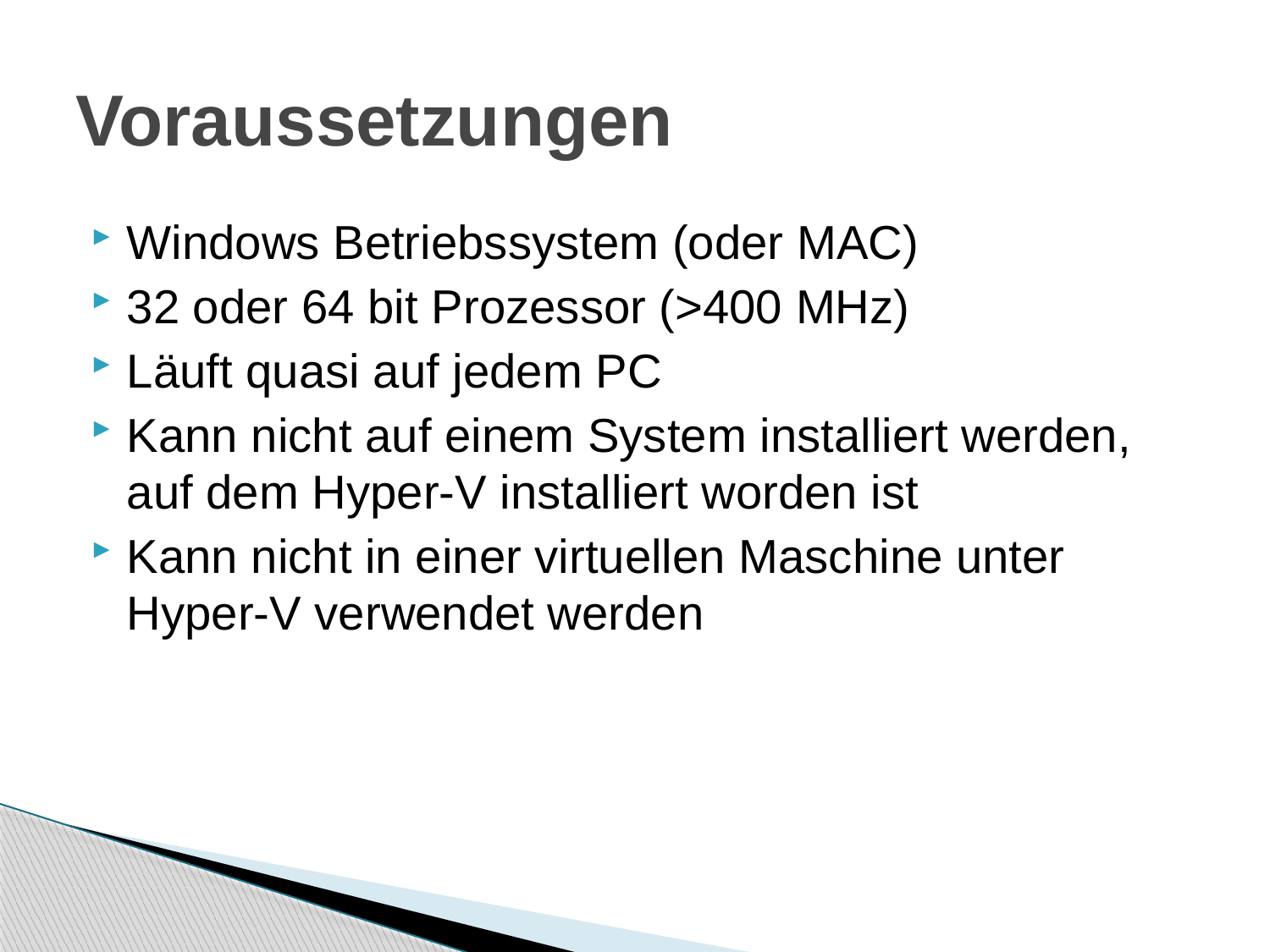

# Voraussetzungen
Windows Betriebssystem (oder MAC)
32 oder 64 bit Prozessor (>400 MHz)
Läuft quasi auf jedem PC
Kann nicht auf einem System installiert werden, auf dem Hyper-V installiert worden ist
Kann nicht in einer virtuellen Maschine unter Hyper-V verwendet werden